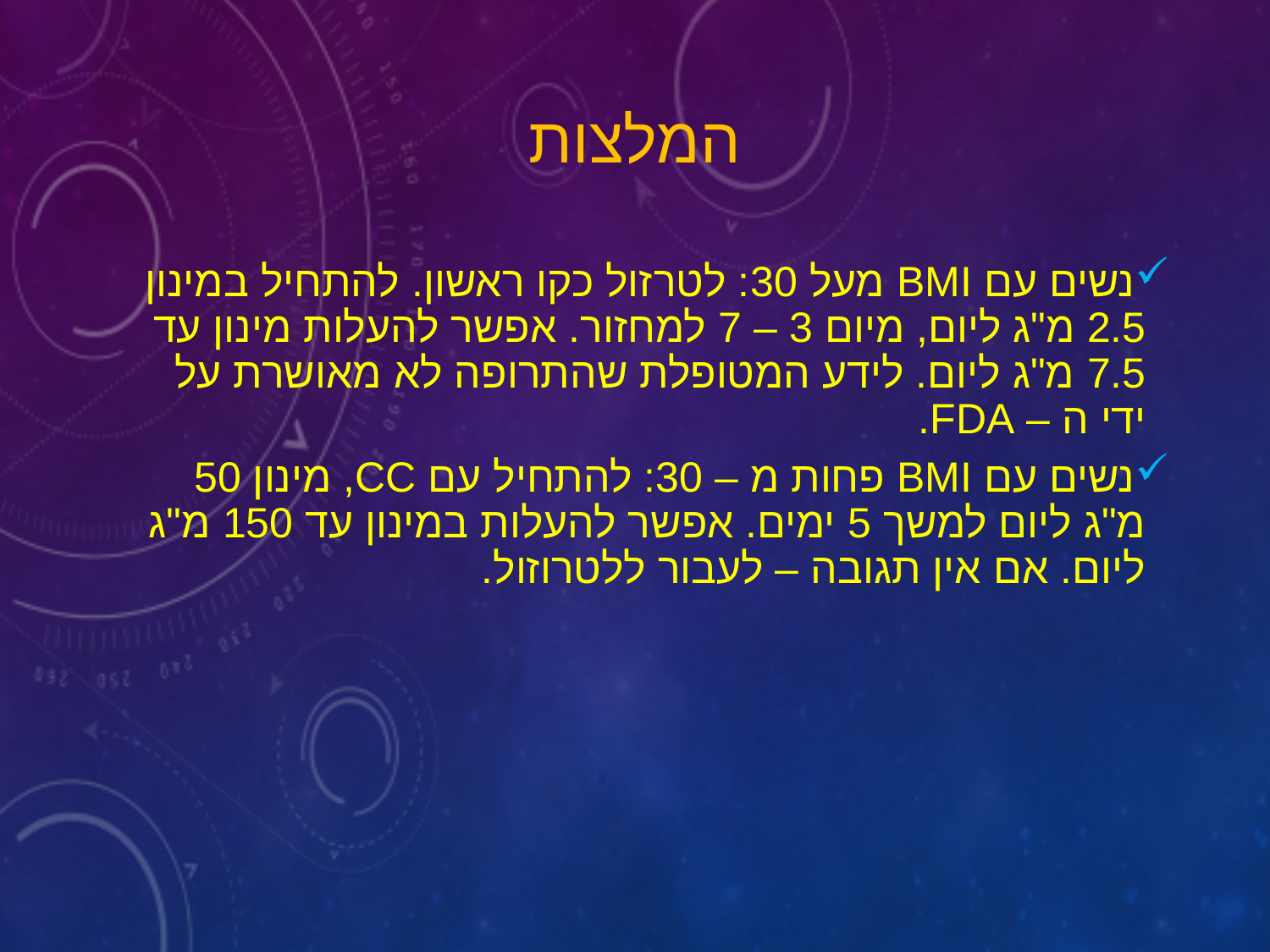

# המלצות
נשים עם BMI מעל 30: לטרזול כקו ראשון. להתחיל במינון 2.5 מ"ג ליום, מיום 3 – 7 למחזור. אפשר להעלות מינון עד 7.5 מ"ג ליום. לידע המטופלת שהתרופה לא מאושרת על ידי ה – FDA.
נשים עם BMI פחות מ – 30: להתחיל עם CC, מינון 50 מ"ג ליום למשך 5 ימים. אפשר להעלות במינון עד 150 מ"ג ליום. אם אין תגובה – לעבור ללטרוזול.